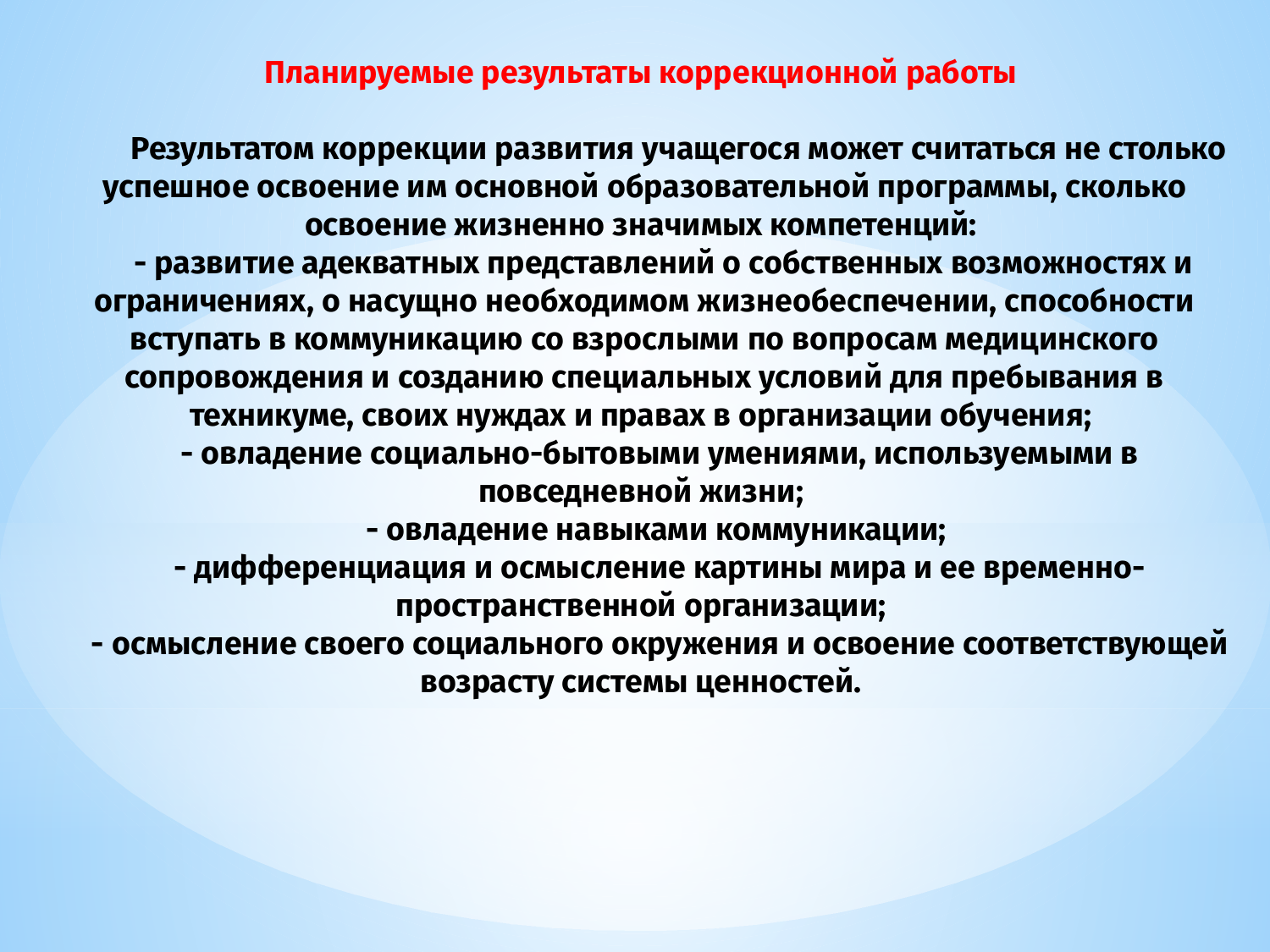

Планируемые результаты коррекционной работы

         Результатом коррекции развития учащегося может считаться не столько успешное освоение им основной образовательной программы, сколько освоение жизненно значимых компетенций:
     - развитие адекватных представлений о собственных возможностях и ограничениях, о насущно необходимом жизнеобеспечении, способности вступать в коммуникацию со взрослыми по вопросам медицинского сопровождения и созданию специальных условий для пребывания в техникуме, своих нуждах и правах в организации обучения;
    - овладение социально-бытовыми умениями, используемыми в повседневной жизни;
    - овладение навыками коммуникации;
    - дифференциация и осмысление картины мира и ее временно-пространственной организации;
    - осмысление своего социального окружения и освоение соответствующей возрасту системы ценностей.